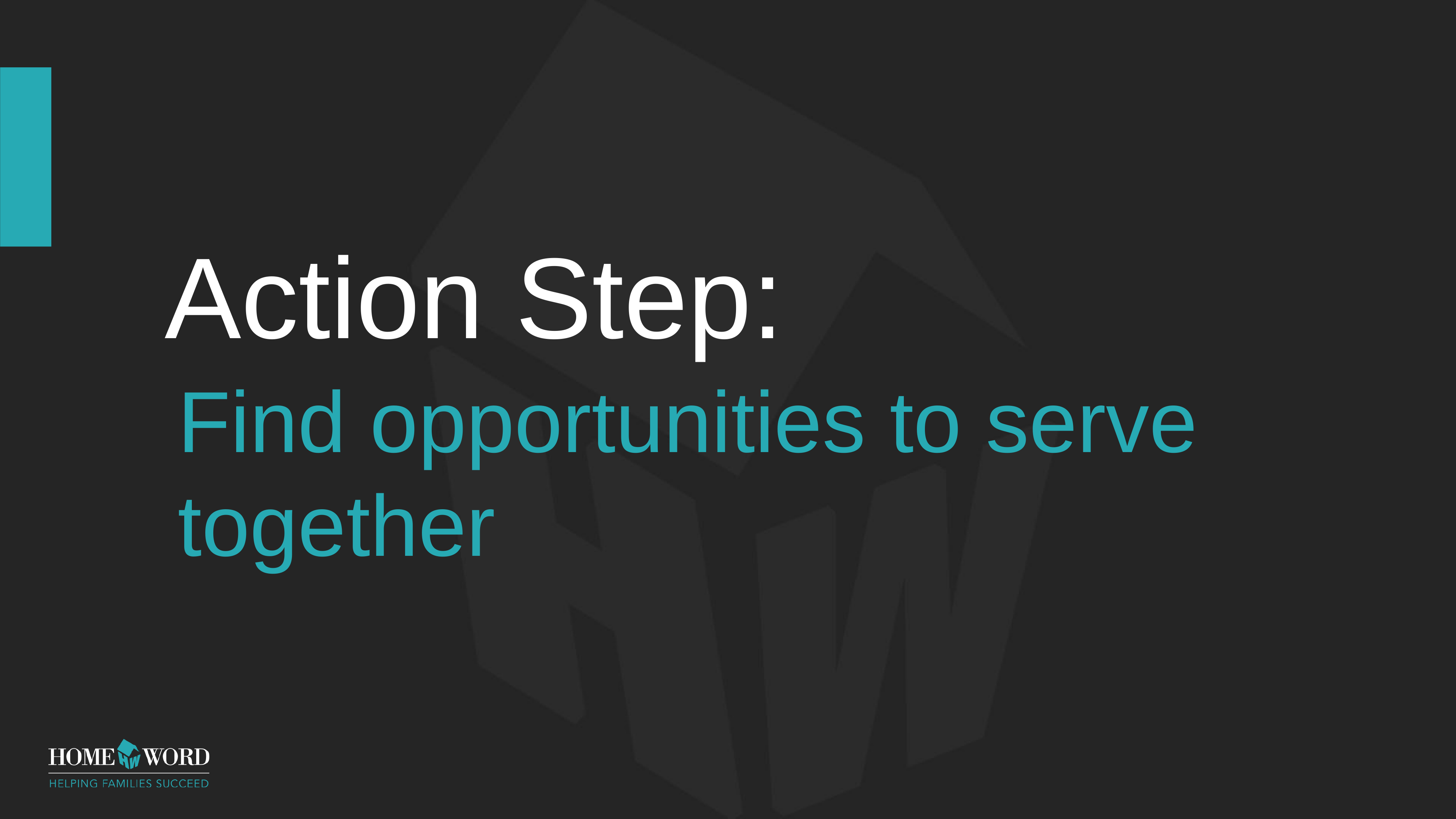

# Action Step:
Find opportunities to serve together